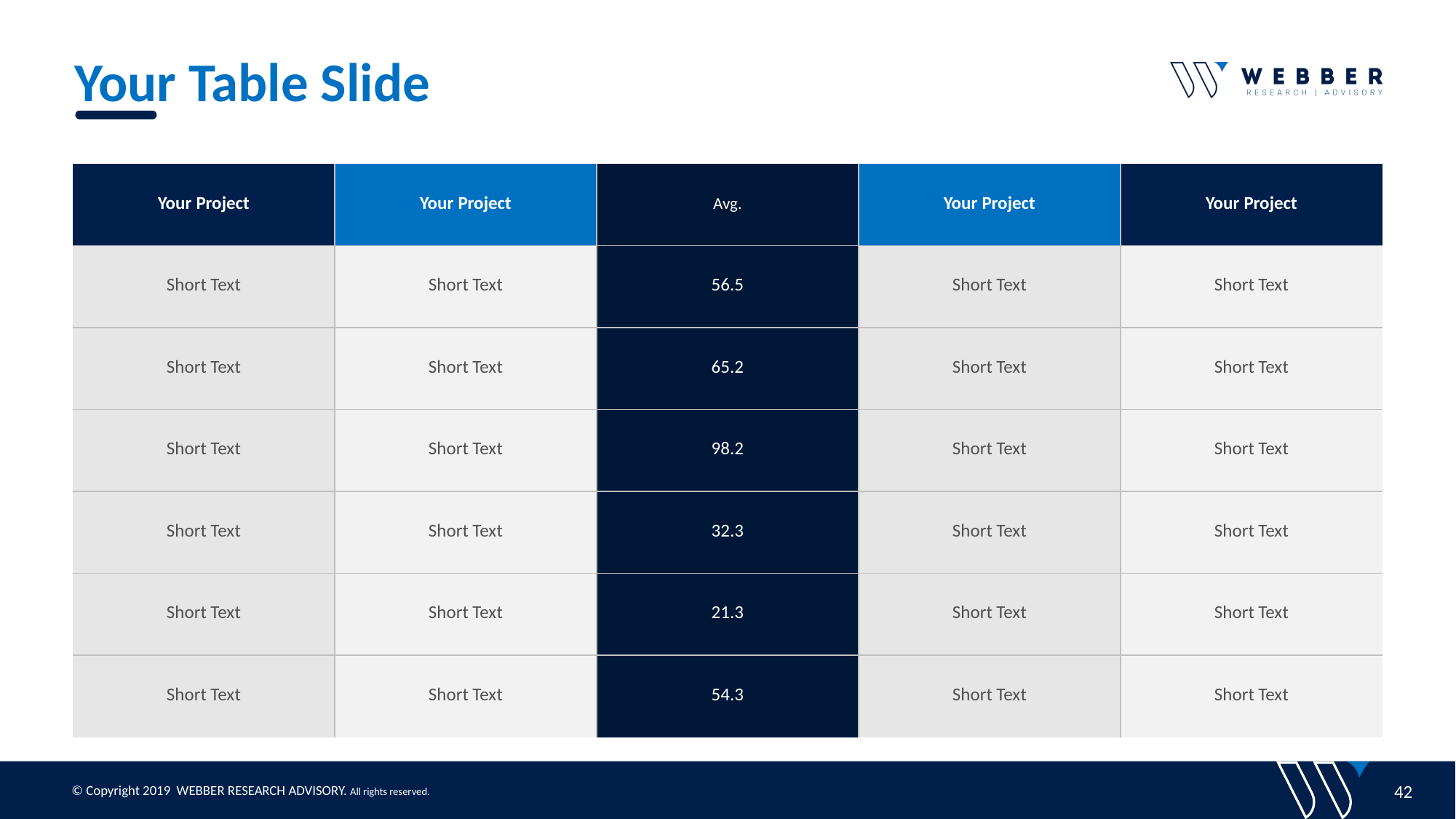

Your Table Slide
| Your Project | Your Project | Avg. | Your Project | Your Project |
| --- | --- | --- | --- | --- |
| Short Text | Short Text | 56.5 | Short Text | Short Text |
| Short Text | Short Text | 65.2 | Short Text | Short Text |
| Short Text | Short Text | 98.2 | Short Text | Short Text |
| Short Text | Short Text | 32.3 | Short Text | Short Text |
| Short Text | Short Text | 21.3 | Short Text | Short Text |
| Short Text | Short Text | 54.3 | Short Text | Short Text |